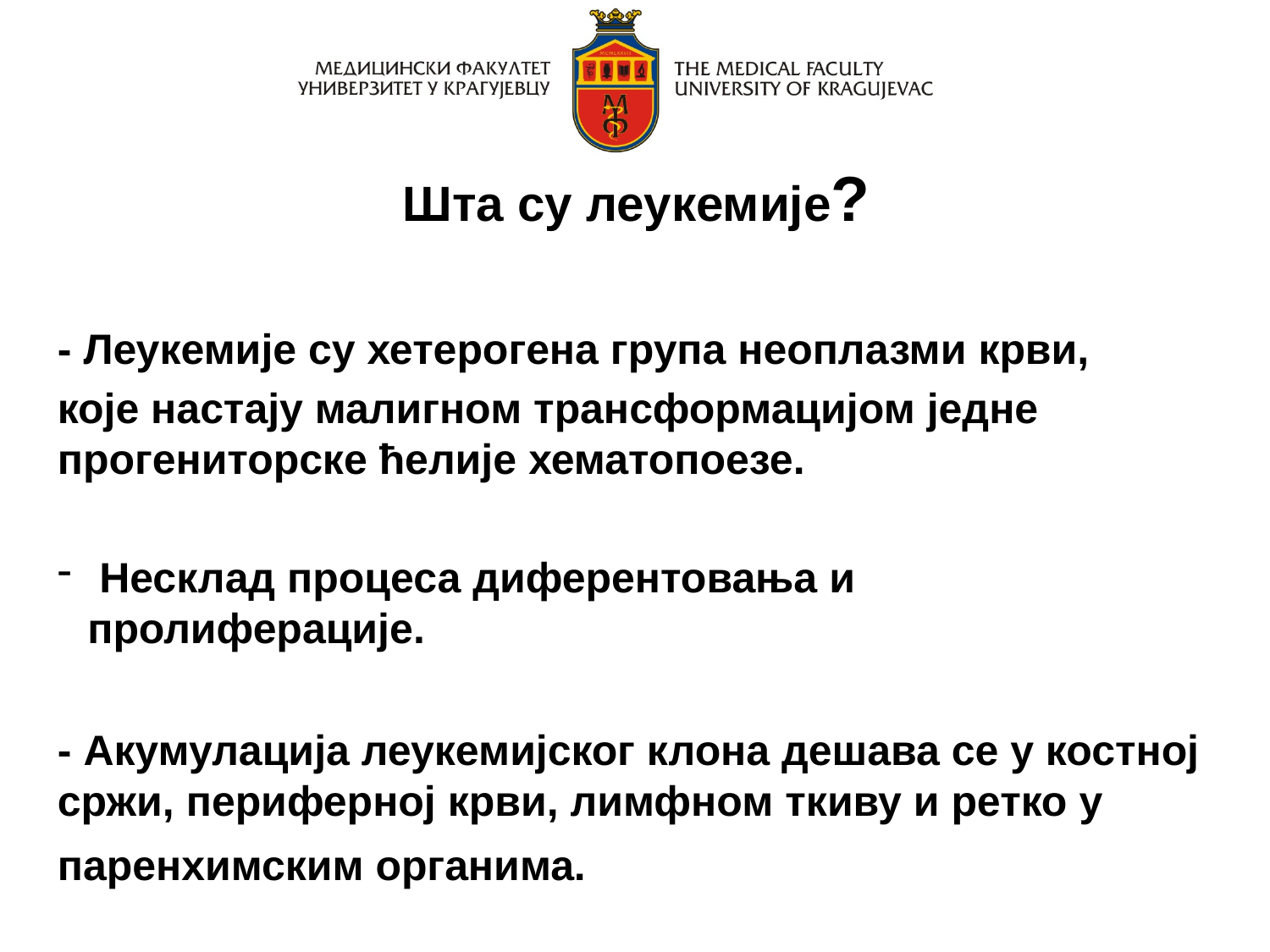

Шта су леукемије?
- Леукемије су хетерогена група неоплазми крви,
које настају малигном трансформацијом једне прогениторске ћелије хематопоезе.

 Несклад процеса диферентовања и пролиферације.

- Акумулација леукемијског клона дешава се у костној сржи, периферној крви, лимфном ткиву и ретко у паренхимским органима.